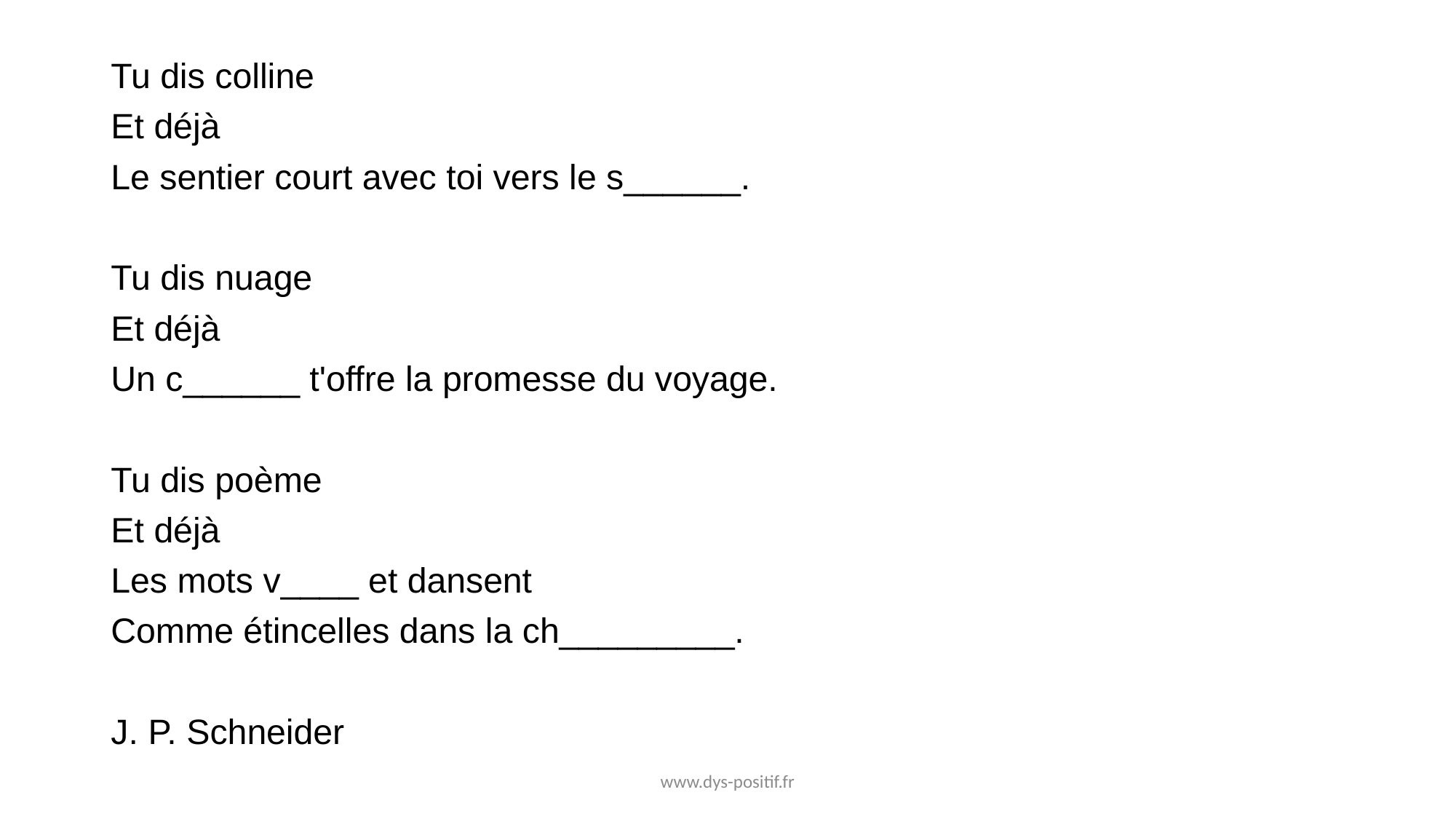

Tu dis colline
Et déjà
Le sentier court avec toi vers le s______.

Tu dis nuage
Et déjà
Un c______ t'offre la promesse du voyage.

Tu dis poème
Et déjà
Les mots v____ et dansent
Comme étincelles dans la ch_________.

J. P. Schneider

www.dys-positif.fr